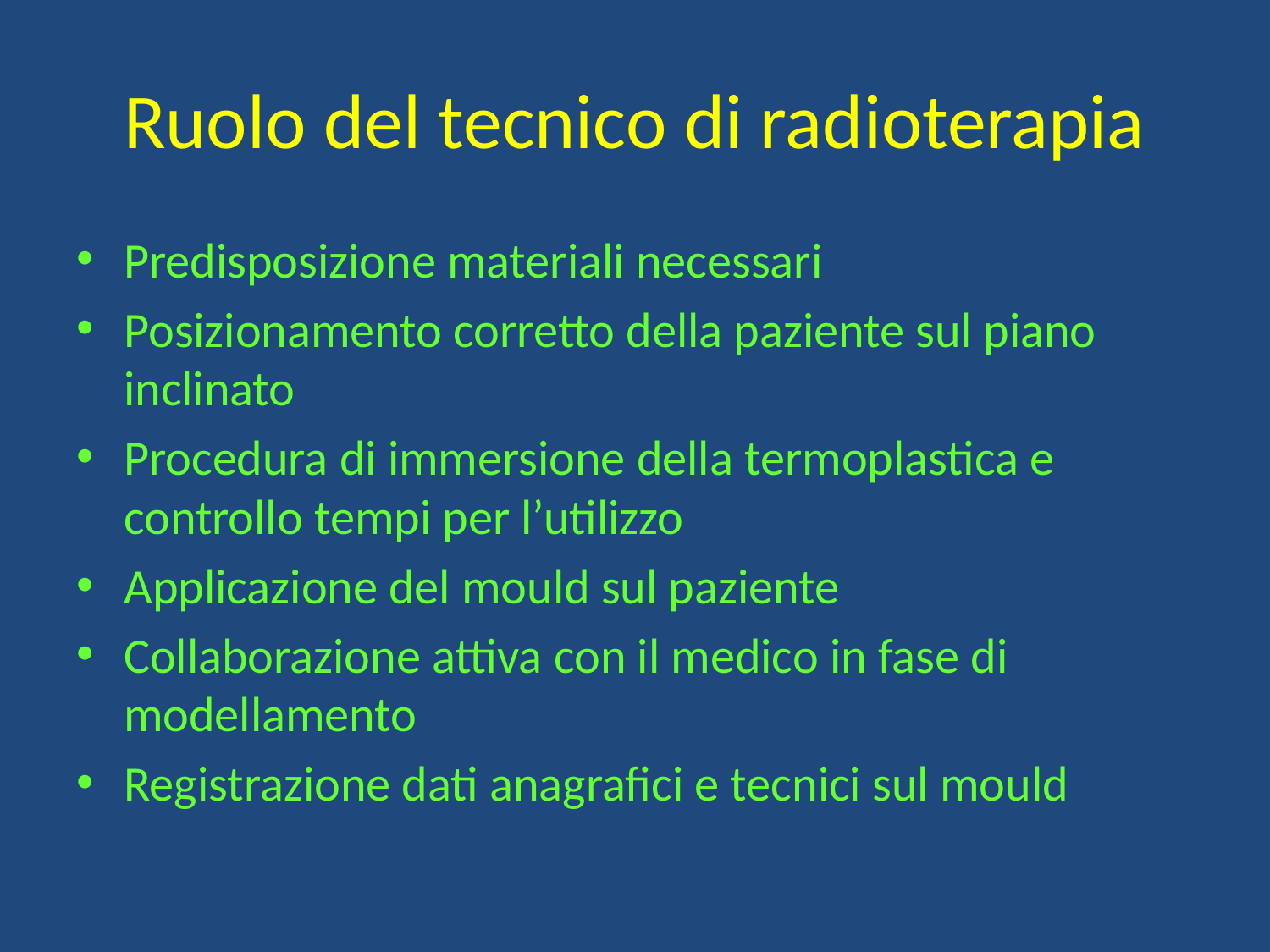

# Ruolo del tecnico di radioterapia
Predisposizione materiali necessari
Posizionamento corretto della paziente sul piano inclinato
Procedura di immersione della termoplastica e controllo tempi per l’utilizzo
Applicazione del mould sul paziente
Collaborazione attiva con il medico in fase di modellamento
Registrazione dati anagrafici e tecnici sul mould